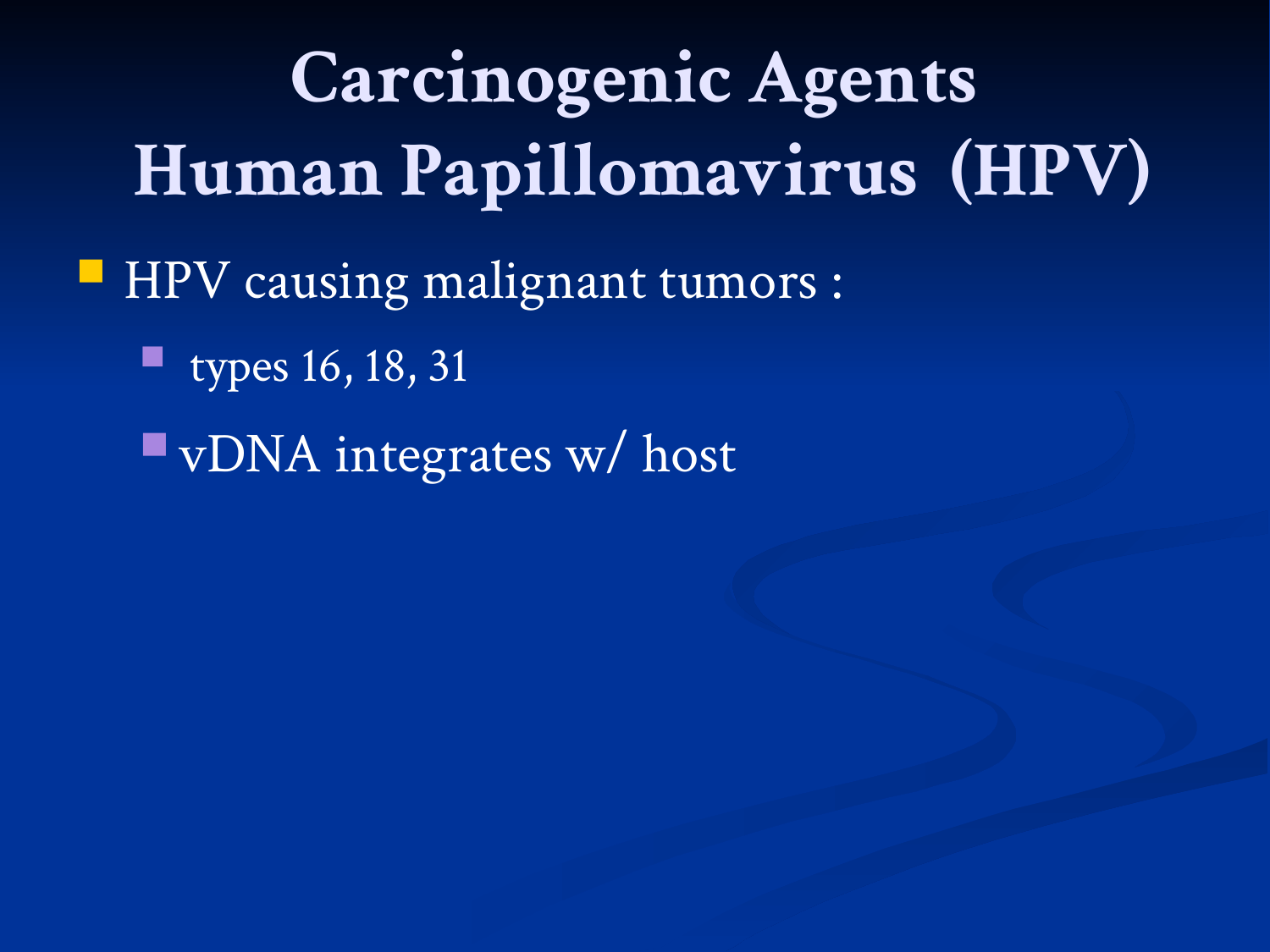

# Carcinogenic Agents Human Papillomavirus  (HPV)
HPV causing malignant tumors :
 types 16, 18, 31
vDNA integrates w/ host